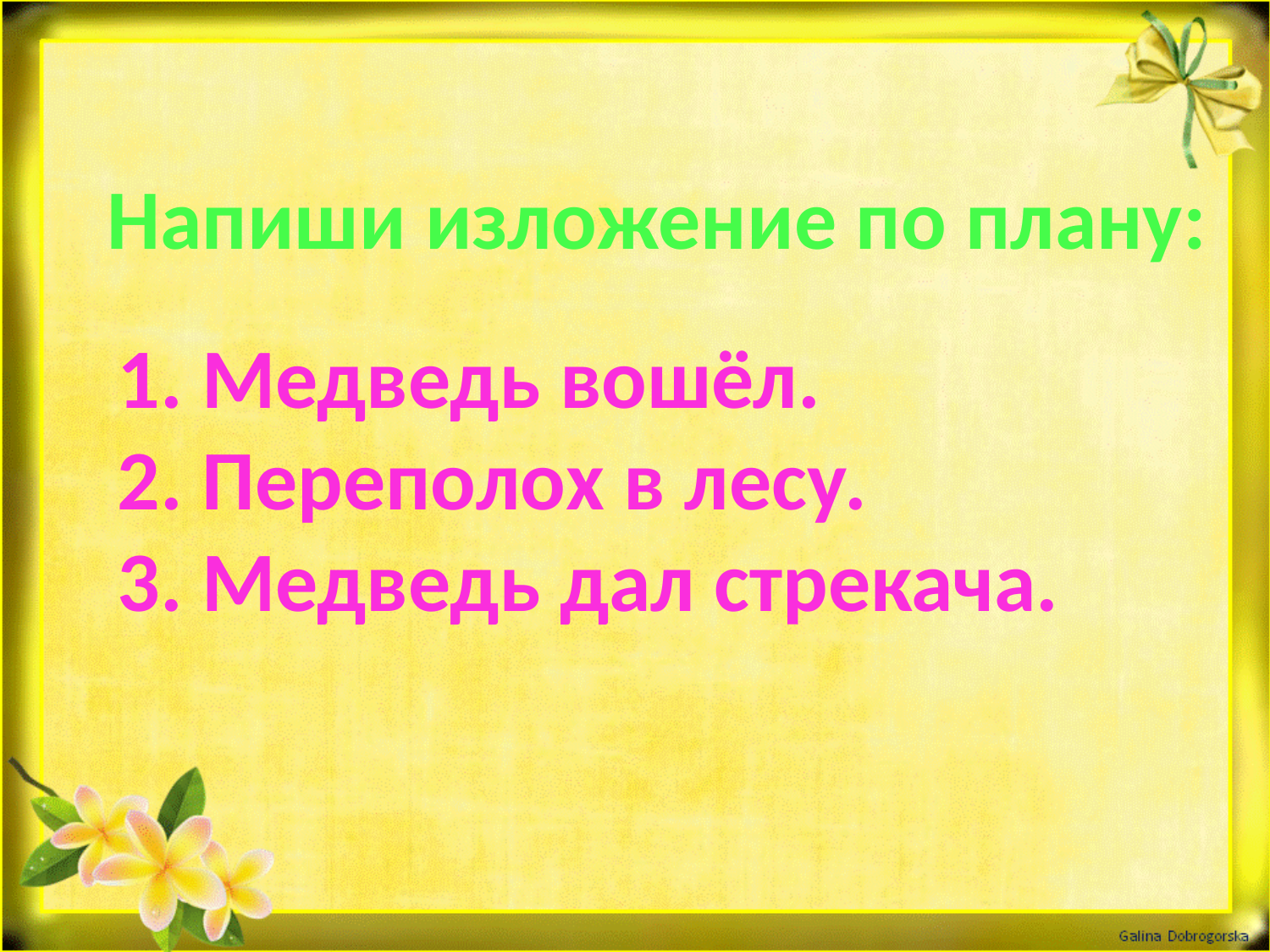

Напиши изложение по плану:
 Медведь вошёл.
 Переполох в лесу.
 Медведь дал стрекача.